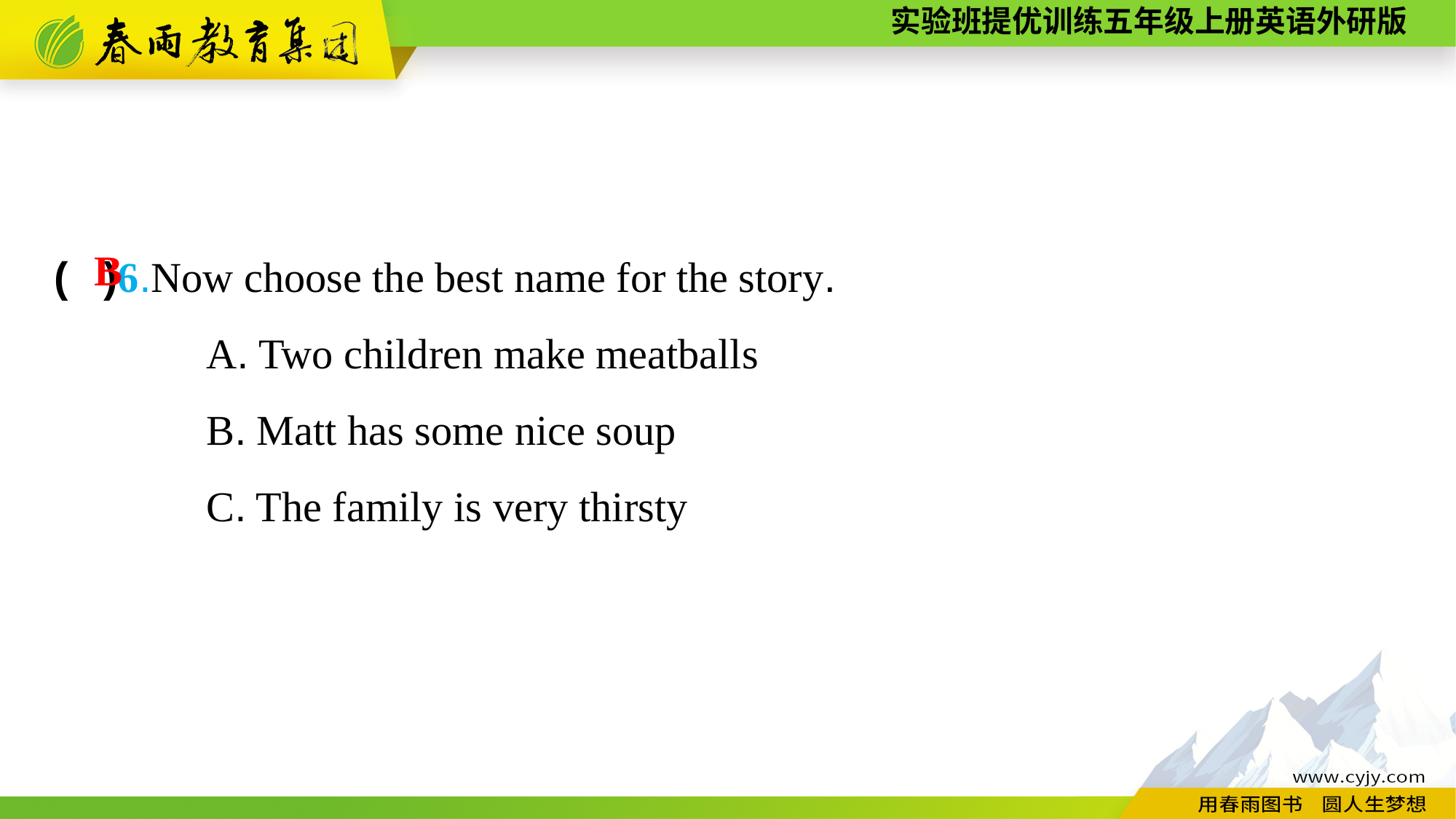

(   )6.Now choose the best name for the story.
A. Two children make meatballs
B. Matt has some nice soup
C. The family is very thirsty
B